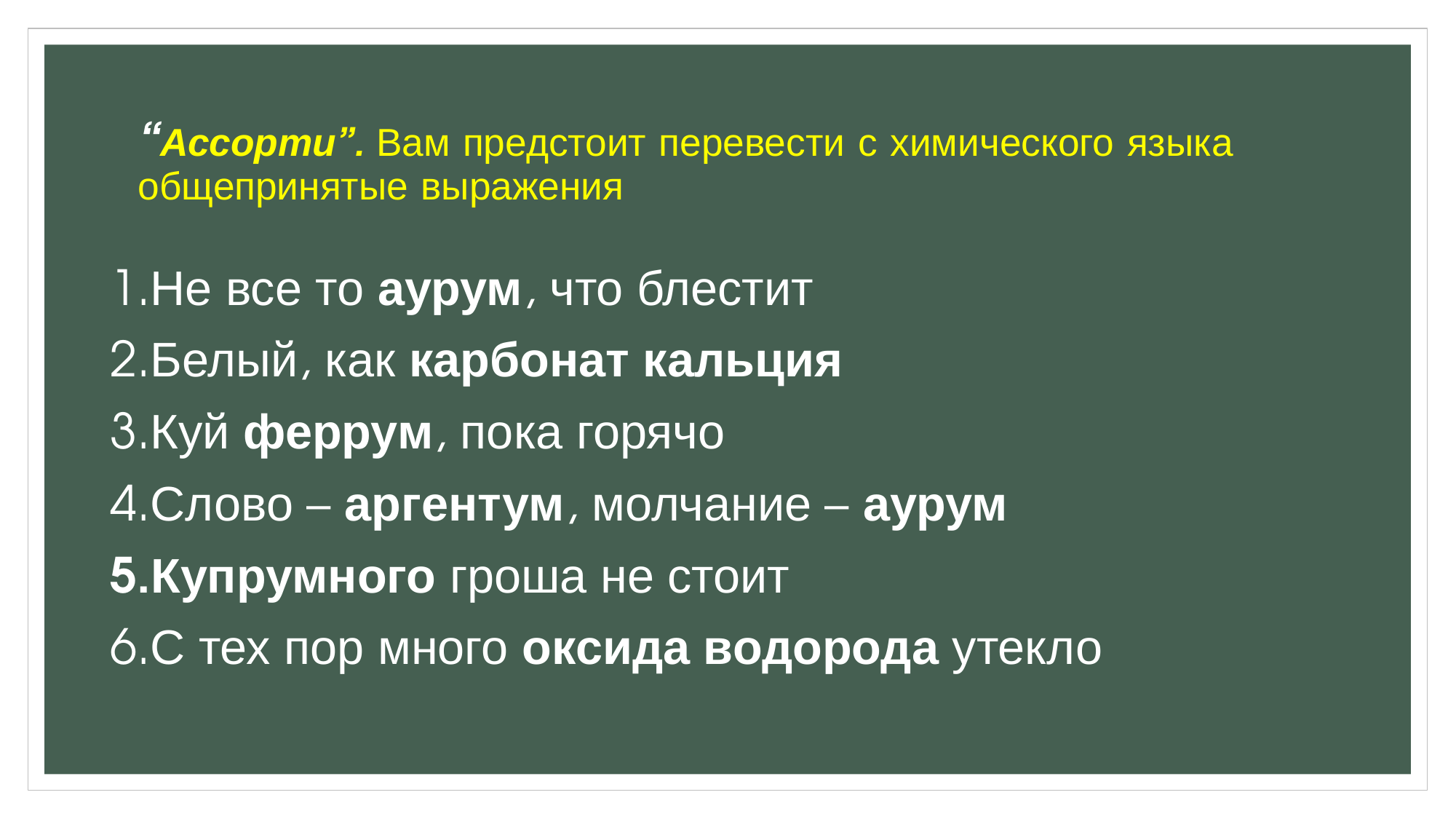

# “Ассорти”. Вам предстоит перевести с химического языка общепринятые выражения
1.Не все то аурум, что блестит
2.Белый, как карбонат кальция
3.Куй феррум, пока горячо
4.Слово – аргентум, молчание – аурум
5.Купрумного гроша не стоит
6.С тех пор много оксида водорода утекло